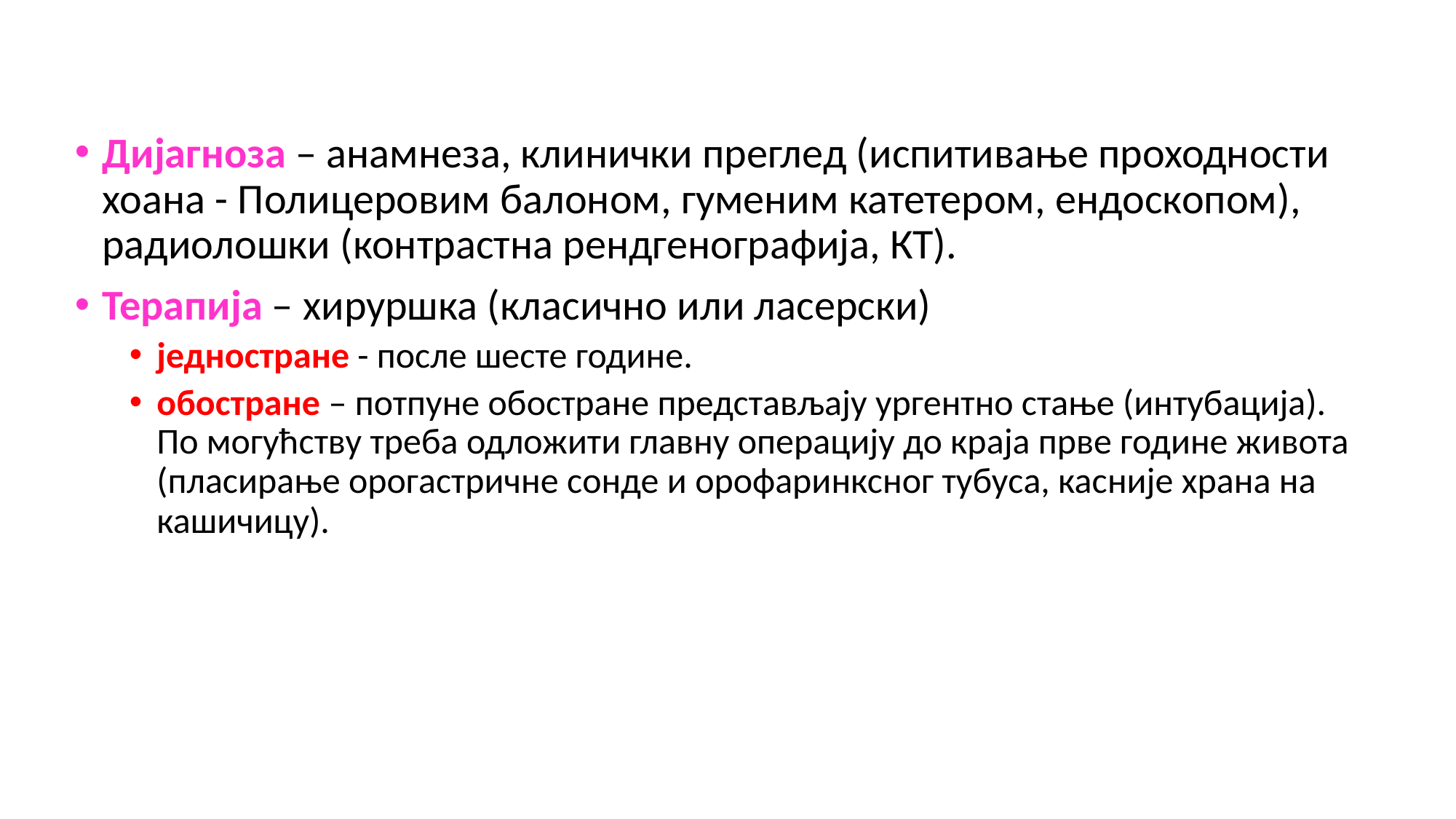

Дијагноза – анамнеза, клинички преглед (испитивање проходности хоана - Полицеровим балоном, гуменим катетером, ендоскопом), радиолошки (контрастна рендгенографија, КТ).
Терапија – хируршка (класично или ласерски)
једностране - после шесте године.
обостране – потпуне обостране представљају ургентно стање (интубација). По могућству треба одложити главну операцију до краја прве године живота (пласирање орогастричне сонде и орофаринксног тубуса, касније храна на кашичицу).